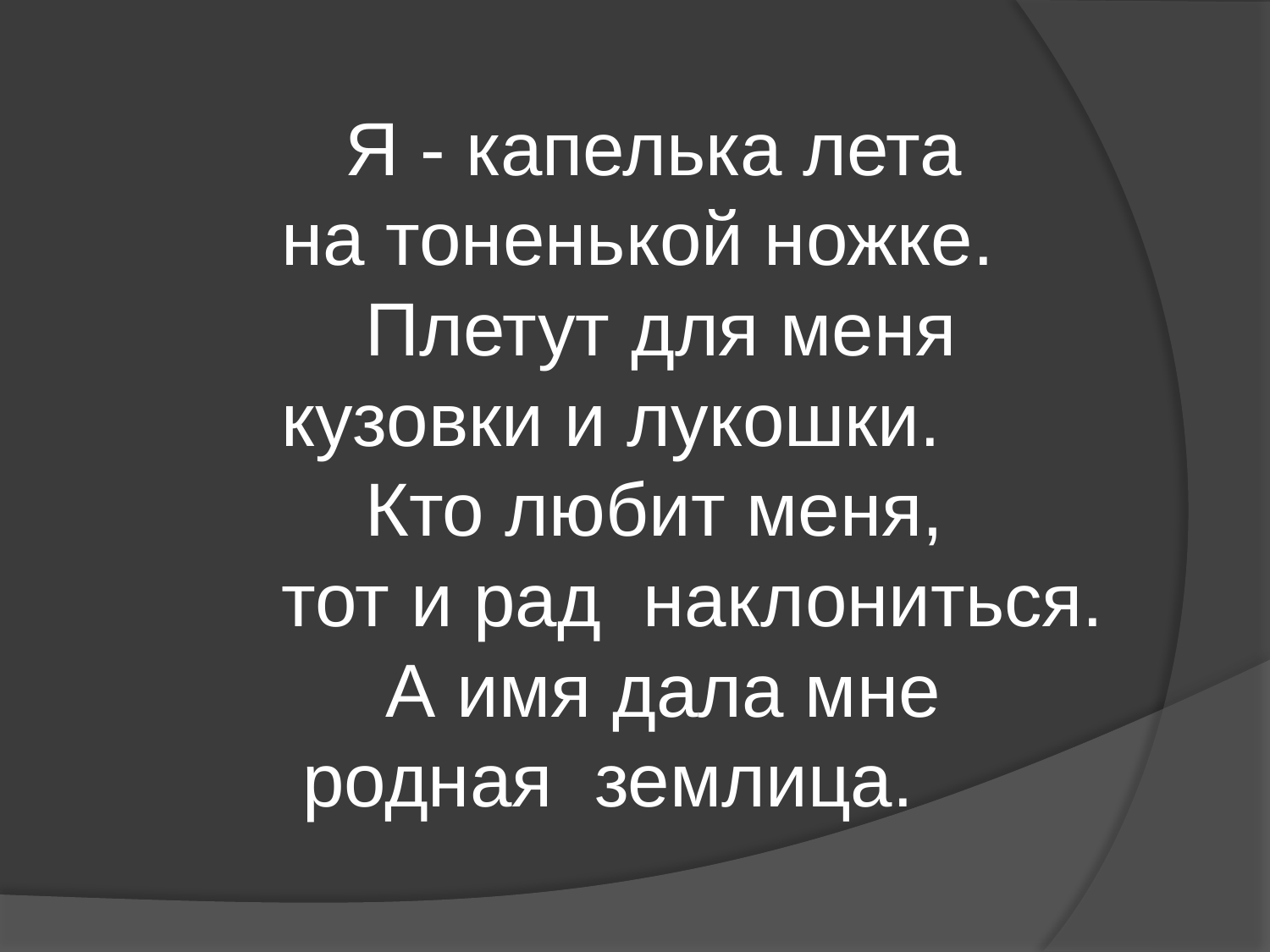

# Я - капелька лета на тоненькой ножке. Плетут для меня кузовки и лукошки. Кто любит меня, тот и рад  наклониться. А имя дала мне родная  землица.